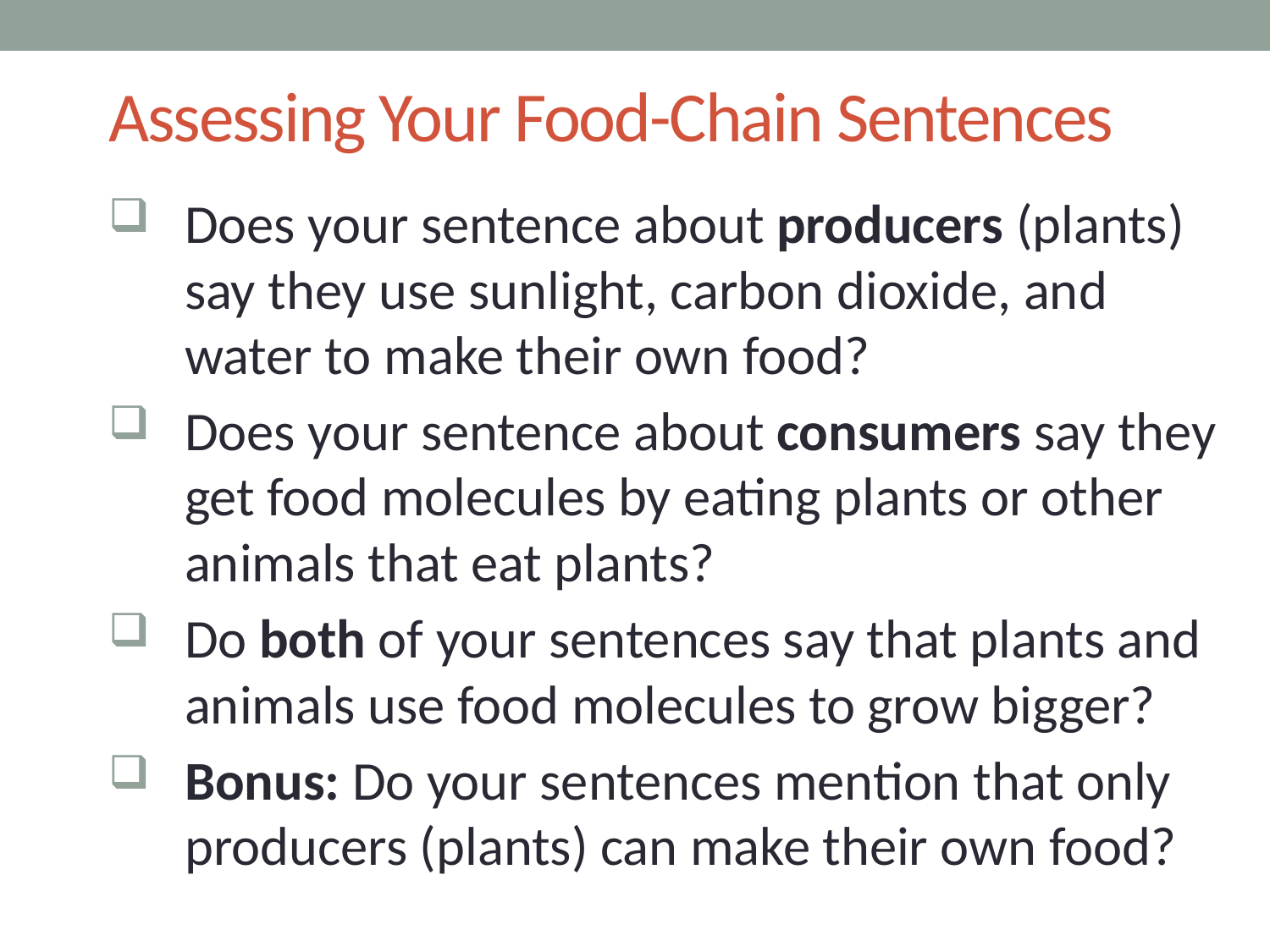

# Assessing Your Food-Chain Sentences
Does your sentence about producers (plants) say they use sunlight, carbon dioxide, and water to make their own food?
Does your sentence about consumers say they get food molecules by eating plants or other animals that eat plants?
Do both of your sentences say that plants and animals use food molecules to grow bigger?
Bonus: Do your sentences mention that only   producers (plants) can make their own food?